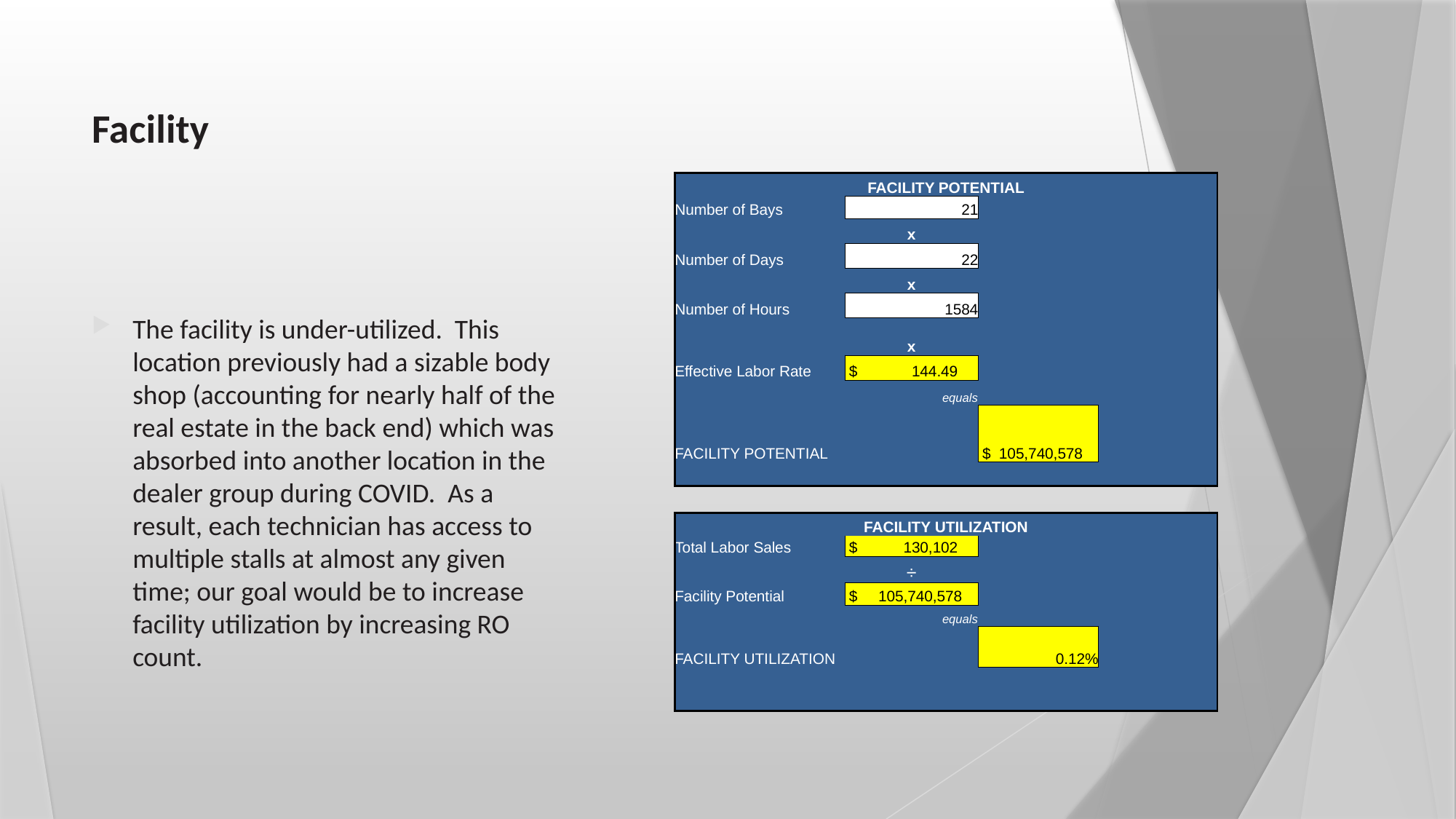

# Facility
| FACILITY POTENTIAL |  |  |  |  |  |
| --- | --- | --- | --- | --- | --- |
| Number of Bays | 21 |  |  |  |  |
|  | x |  |  |  |  |
| Number of Days | 22 |  |  |  |  |
|  | x |  |  |  |  |
| Number of Hours | 1584 |  |  |  |  |
|  | x |  |  |  |  |
| Effective Labor Rate | $ 144.49 |  |  |  |  |
|  | equals |  |  |  |  |
| FACILITY POTENTIAL |  | $ 105,740,578 |  |  |  |
|  |  |  |  |  |  |
|  |  |  |  |  |  |
| FACILITY UTILIZATION |  |  |  |  |  |
| Total Labor Sales | $ 130,102 |  |  |  |  |
|  | ÷ |  |  |  |  |
| Facility Potential | $ 105,740,578 |  |  |  |  |
|  | equals |  |  |  |  |
| FACILITY UTILIZATION |  | 0.12% |  |  |  |
|  |  |  |  |  |  |
|  |  |  |  |  |  |

The facility is under-utilized.  This location previously had a sizable body shop (accounting for nearly half of the real estate in the back end) which was absorbed into another location in the dealer group during COVID.  As a result, each technician has access to multiple stalls at almost any given time; our goal would be to increase facility utilization by increasing RO count.